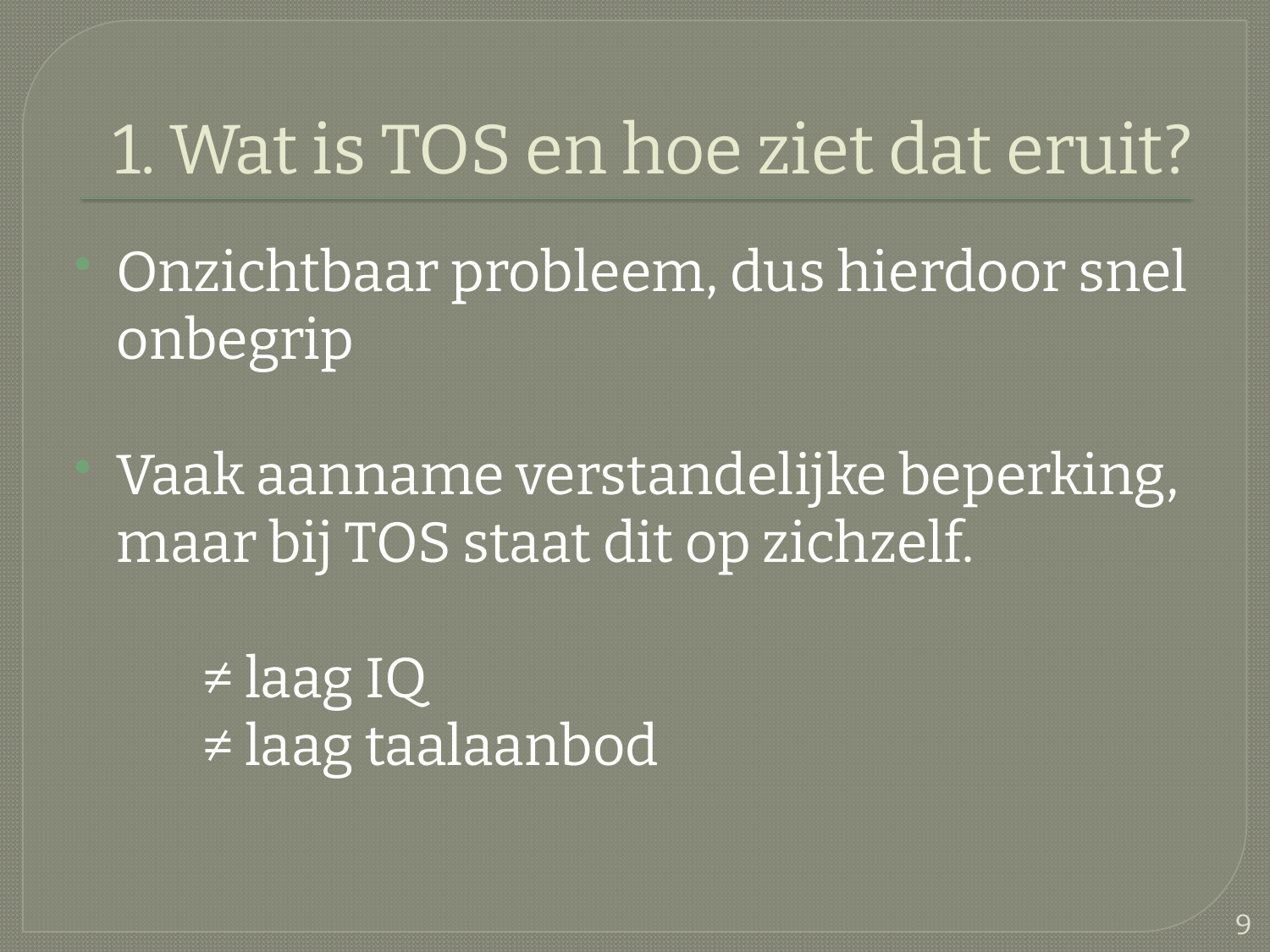

# 1. Wat is TOS en hoe ziet dat eruit?
Onzichtbaar probleem, dus hierdoor snel onbegrip

Vaak aanname verstandelijke beperking, maar bij TOS staat dit op zichzelf.

	≠ laag IQ
	≠ laag taalaanbod

9